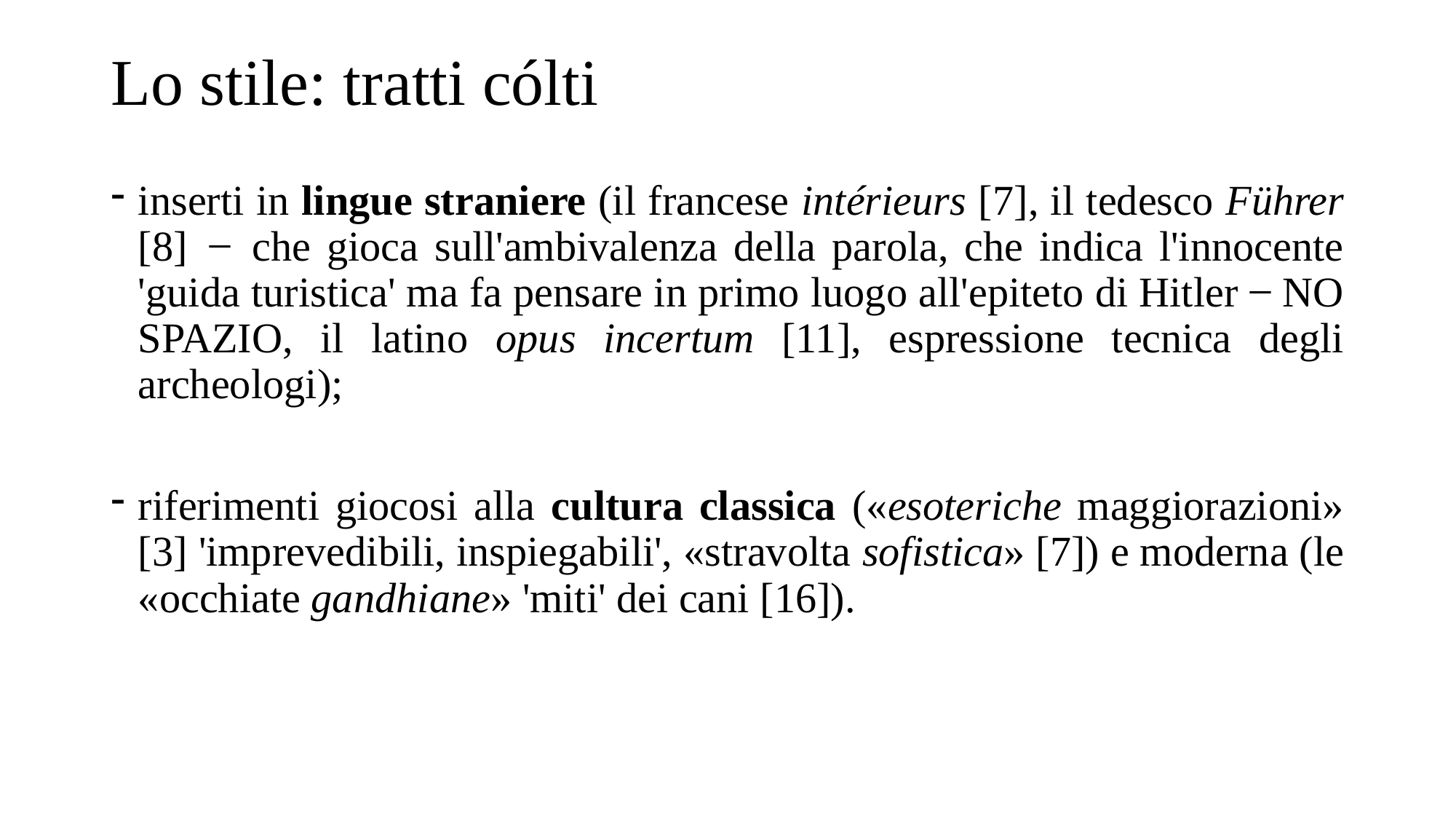

# Lo stile: tratti cólti
inserti in lingue straniere (il francese intérieurs [7], il tedesco Führer [8]  ̶  che gioca sull'ambivalenza della parola, che indica l'innocente 'guida turistica' ma fa pensare in primo luogo all'epiteto di Hitler  ̶  NO SPAZIO, il latino opus incertum [11], espressione tecnica degli archeologi);

riferimenti giocosi alla cultura classica («esoteriche maggiorazioni» [3] 'imprevedibili, inspiegabili', «stravolta sofistica» [7]) e moderna (le «occhiate gandhiane» 'miti' dei cani [16]).